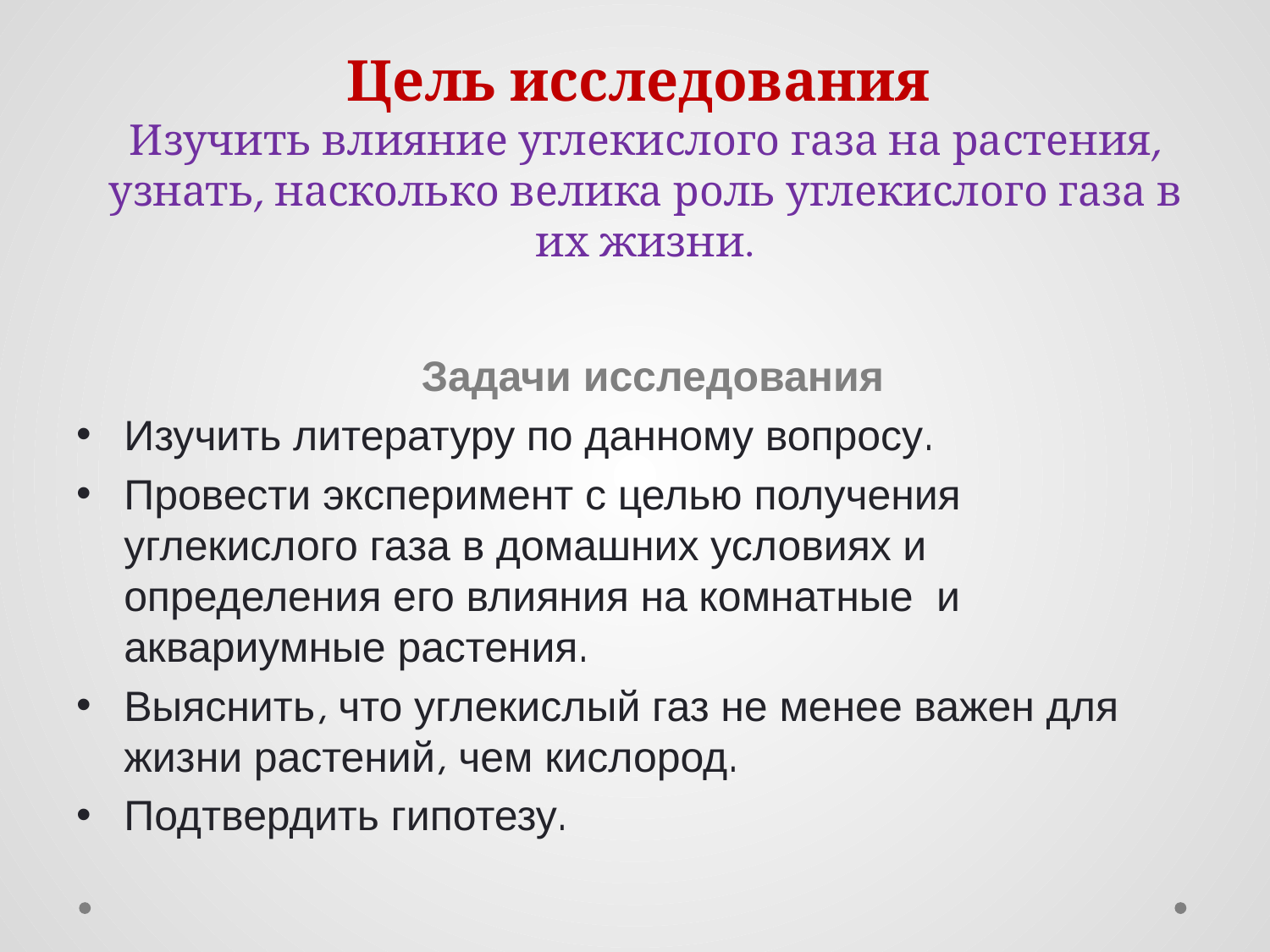

# Цель исследования Изучить влияние углекислого газа на растения, узнать, насколько велика роль углекислого газа в их жизни.

   Задачи исследования
Изучить литературу по данному вопросу.
Провести эксперимент с целью получения углекислого газа в домашних условиях и определения его влияния на комнатные  и аквариумные растения.
Выяснить, что углекислый газ не менее важен для жизни растений, чем кислород.
Подтвердить гипотезу.